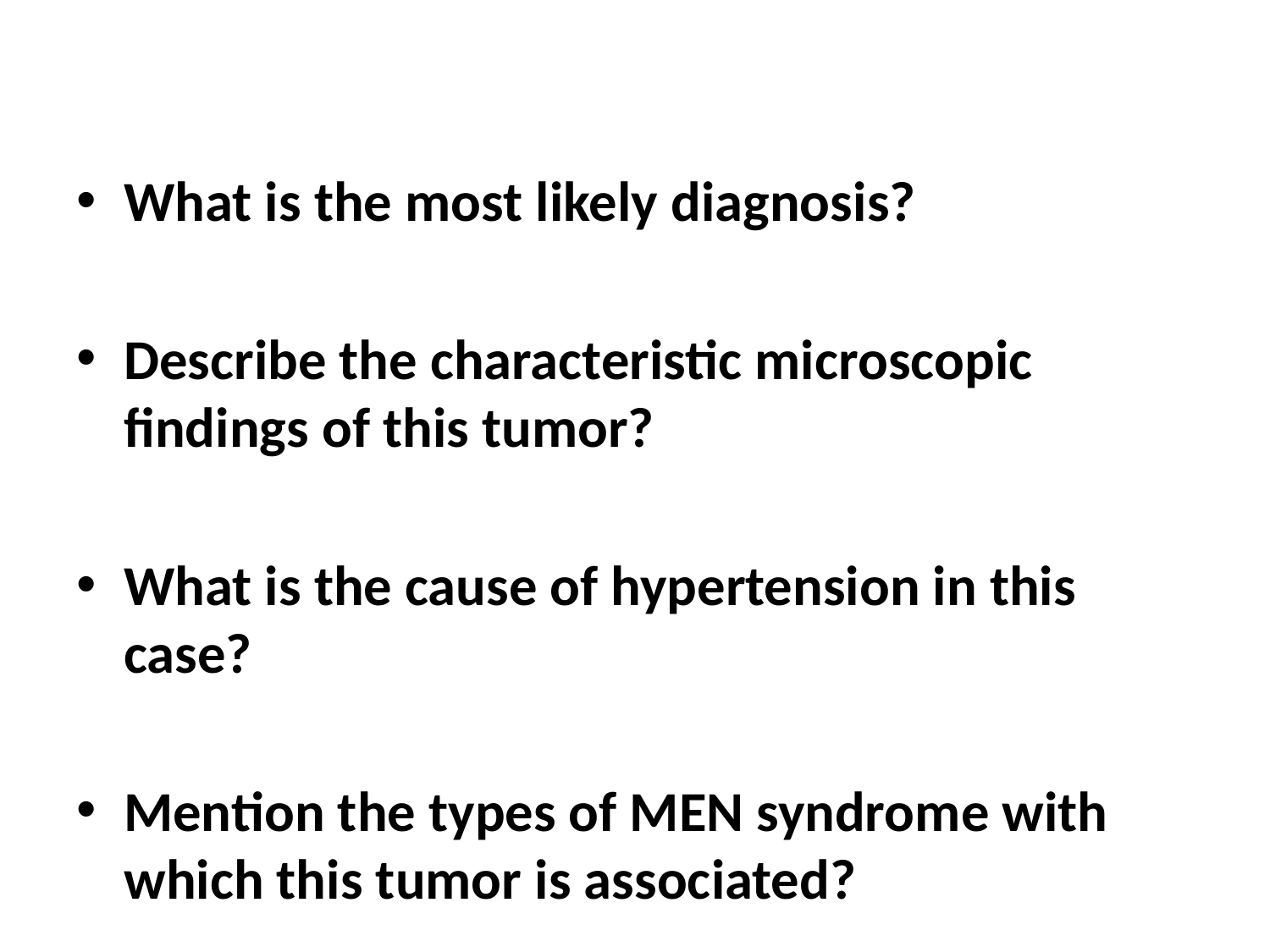

#
What is the most likely diagnosis?

Describe the characteristic microscopic findings of this tumor?

What is the cause of hypertension in this case?

Mention the types of MEN syndrome with which this tumor is associated?